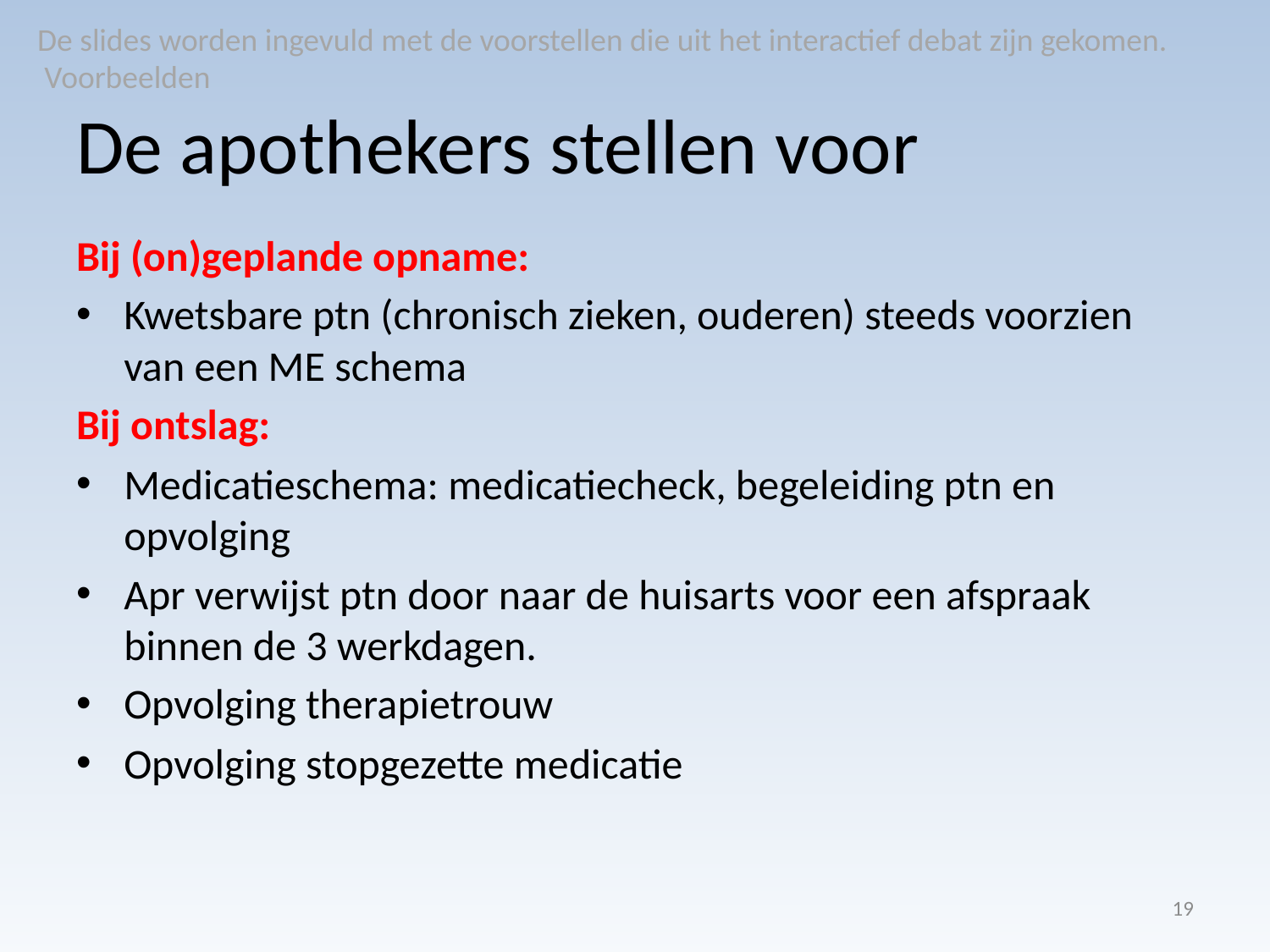

De slides worden ingevuld met de voorstellen die uit het interactief debat zijn gekomen.  Voorbeelden
# De apothekers stellen voor
Bij (on)geplande opname:
Kwetsbare ptn (chronisch zieken, ouderen) steeds voorzien van een ME schema
Bij ontslag:
Medicatieschema: medicatiecheck, begeleiding ptn en opvolging
Apr verwijst ptn door naar de huisarts voor een afspraak binnen de 3 werkdagen.
Opvolging therapietrouw
Opvolging stopgezette medicatie

19